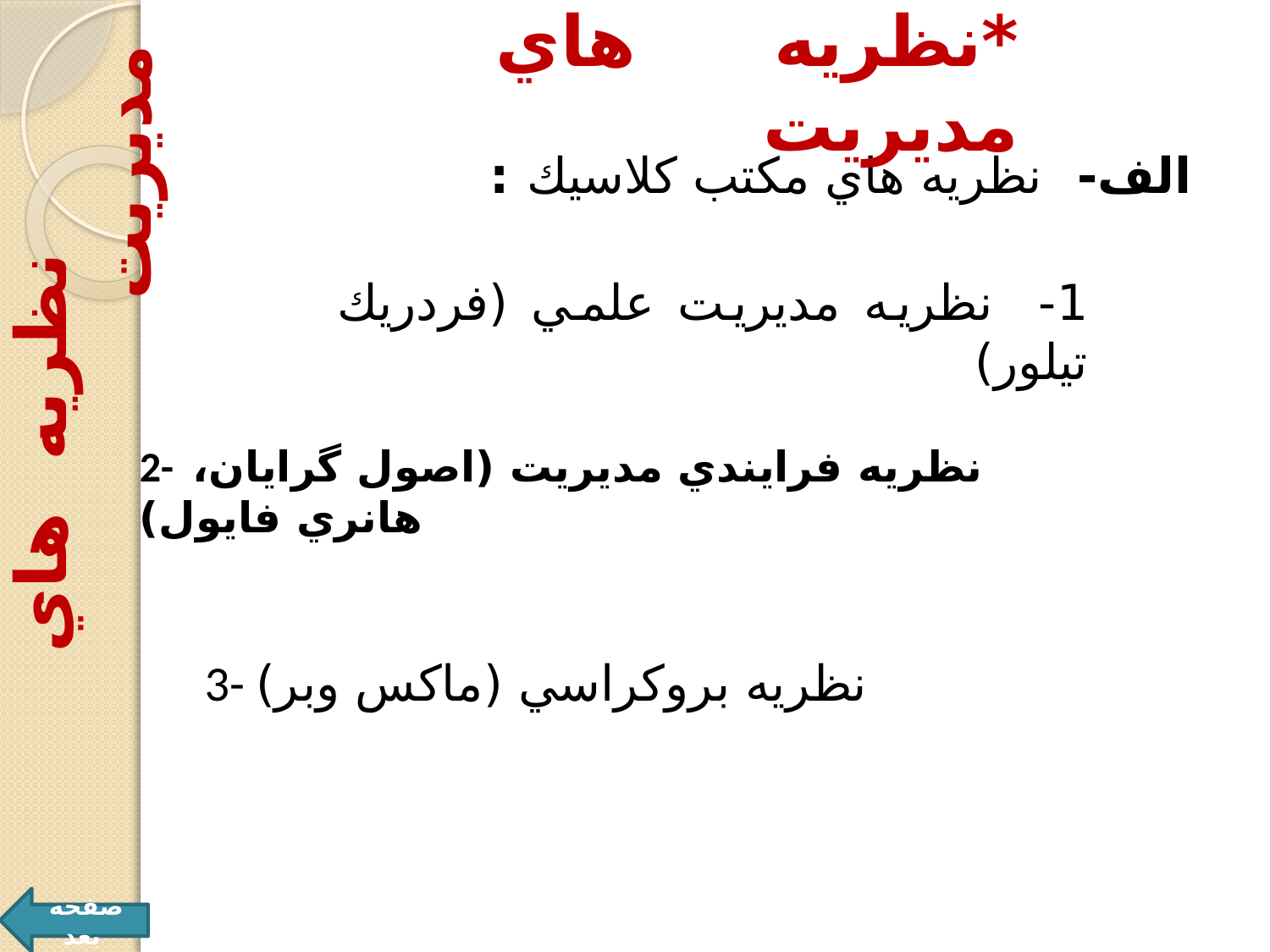

*نظريه هاي مديريت
     الف-  نظريه هاي مكتب كلاسيك :
1-  نظريه مديريت علمي (فردريك تيلور)
    نظريه هاي مديريت
2-  نظريه فرايندي مديريت (اصول گرايان، هانري فايول)
   3- نظريه بروكراسي (ماكس وبر)
صفحه  بعد